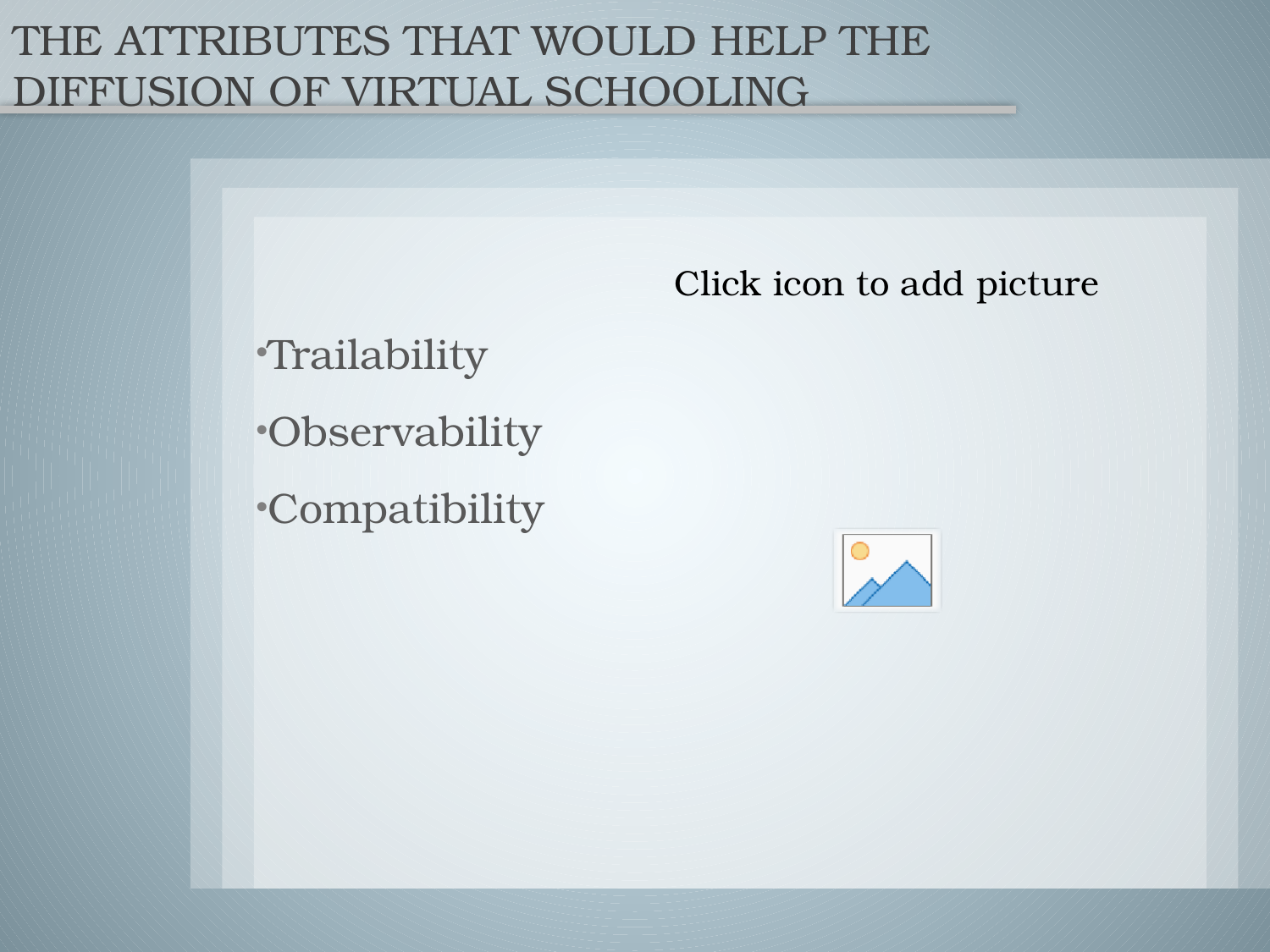

# THE ATTRIBUTES THAT WOULD HELP THE DIFFUSION OF VIRTUAL SCHOOLING

Trailability
Observability
Compatibility